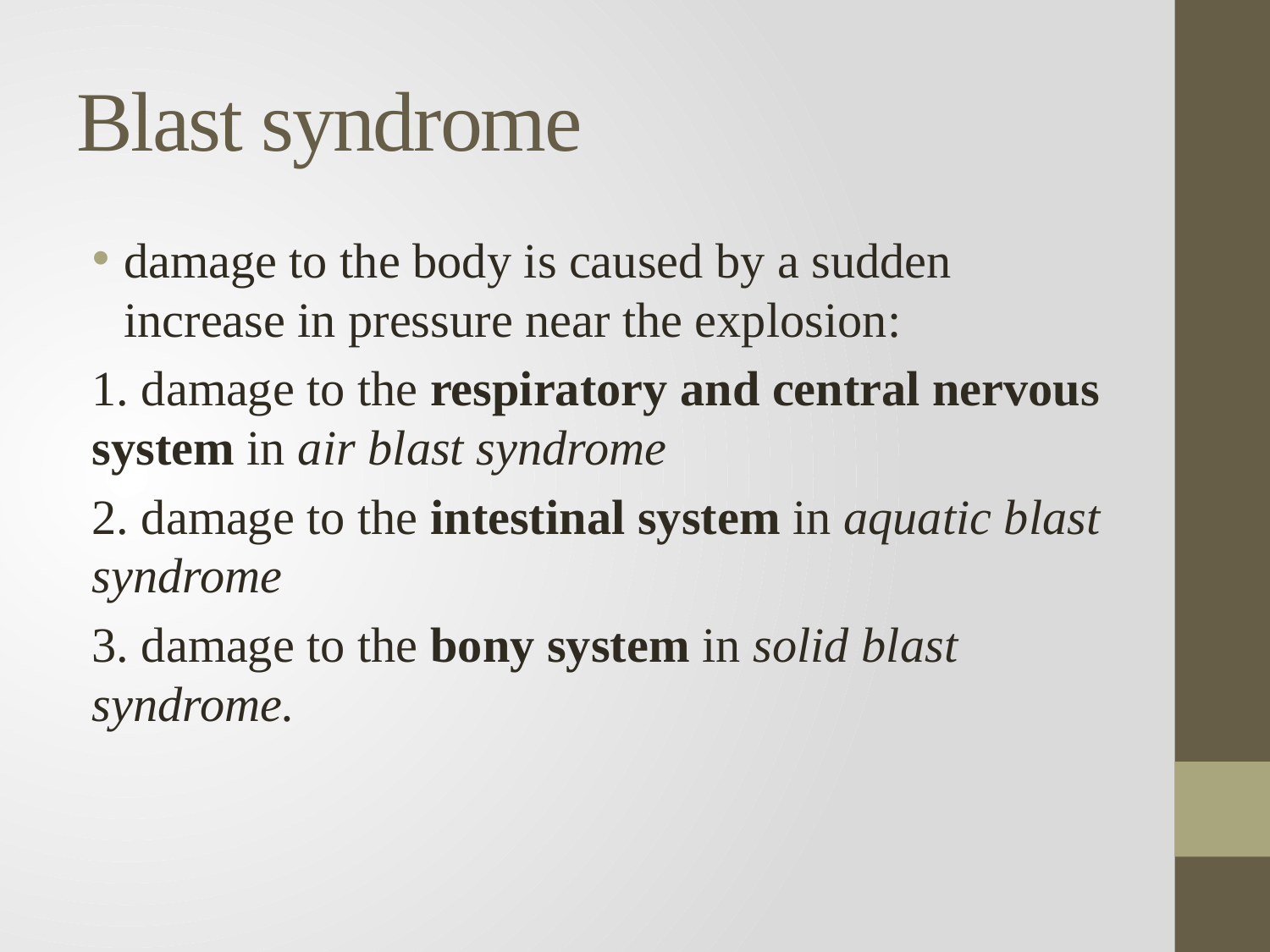

# Blast syndrome
damage to the body is caused by a sudden increase in pressure near the explosion:
1. damage to the respiratory and central nervous system in air blast syndrome
2. damage to the intestinal system in aquatic blast syndrome
3. damage to the bony system in solid blast syndrome.